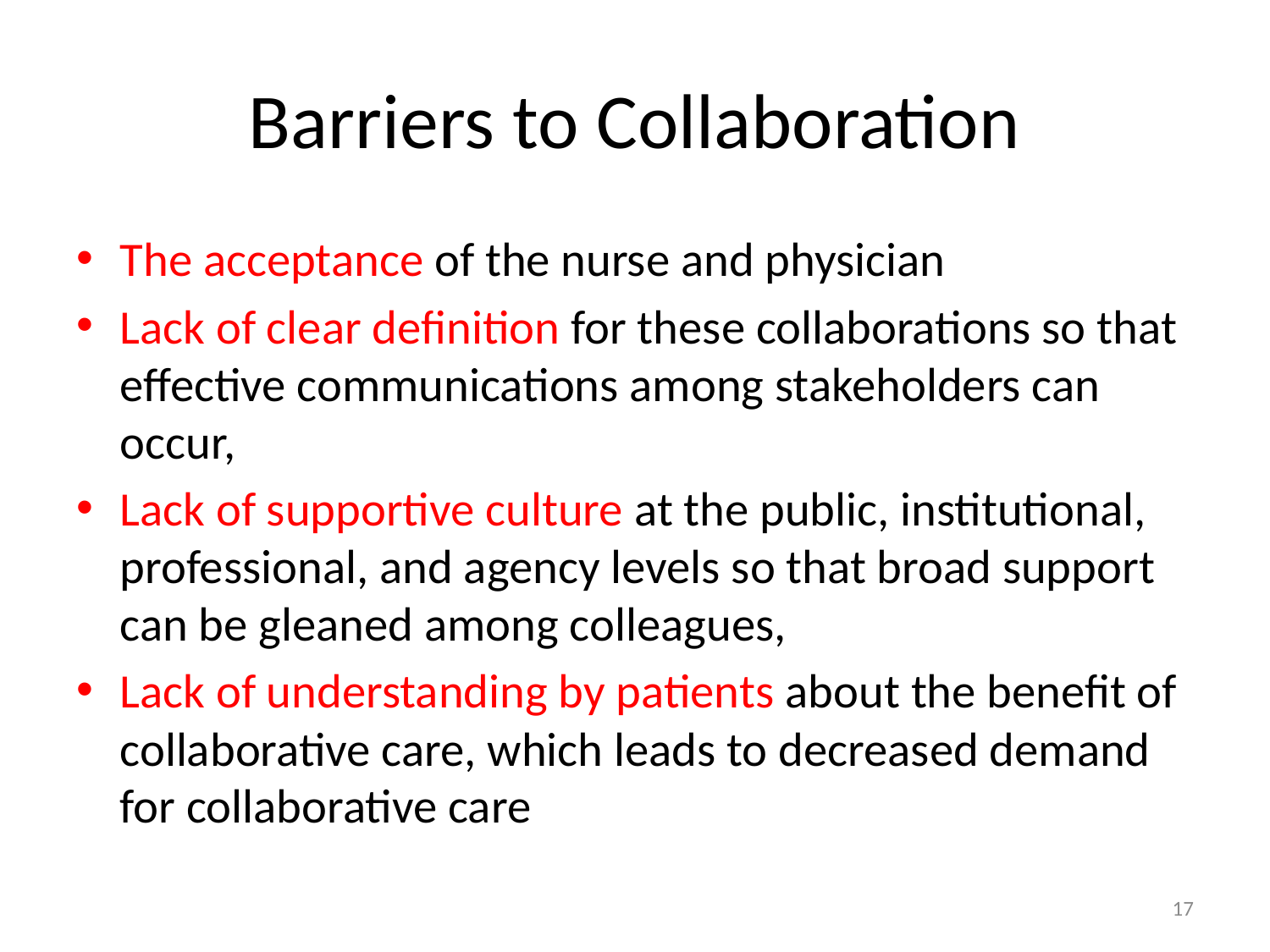

# Barriers to Collaboration
The acceptance of the nurse and physician
Lack of clear definition for these collaborations so that effective communications among stakeholders can occur,
Lack of supportive culture at the public, institutional, professional, and agency levels so that broad support can be gleaned among colleagues,
Lack of understanding by patients about the benefit of collaborative care, which leads to decreased demand for collaborative care
17